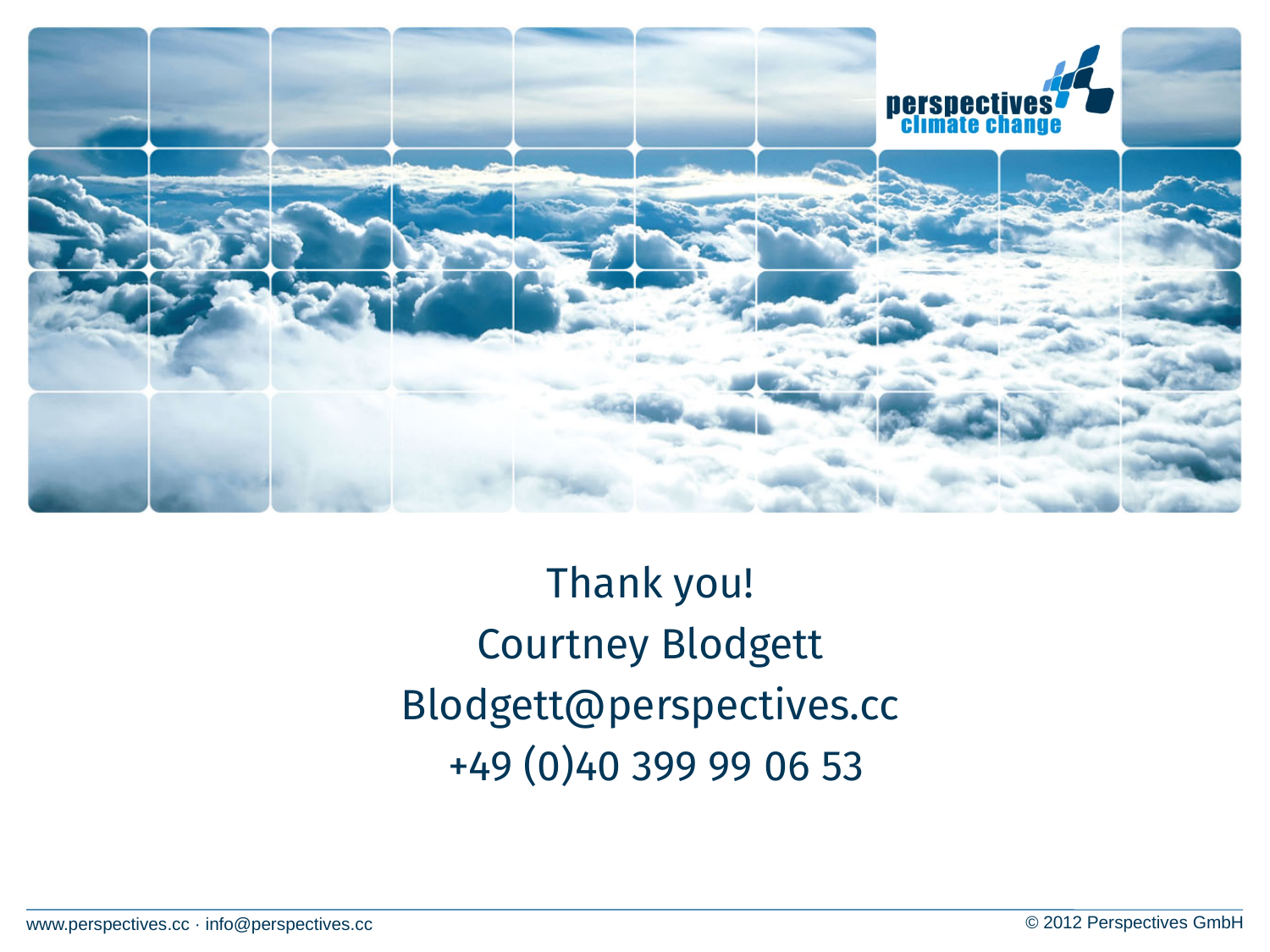

# Thank you! Courtney Blodgett Blodgett@perspectives.cc +49 (0)40 399 99 06 53